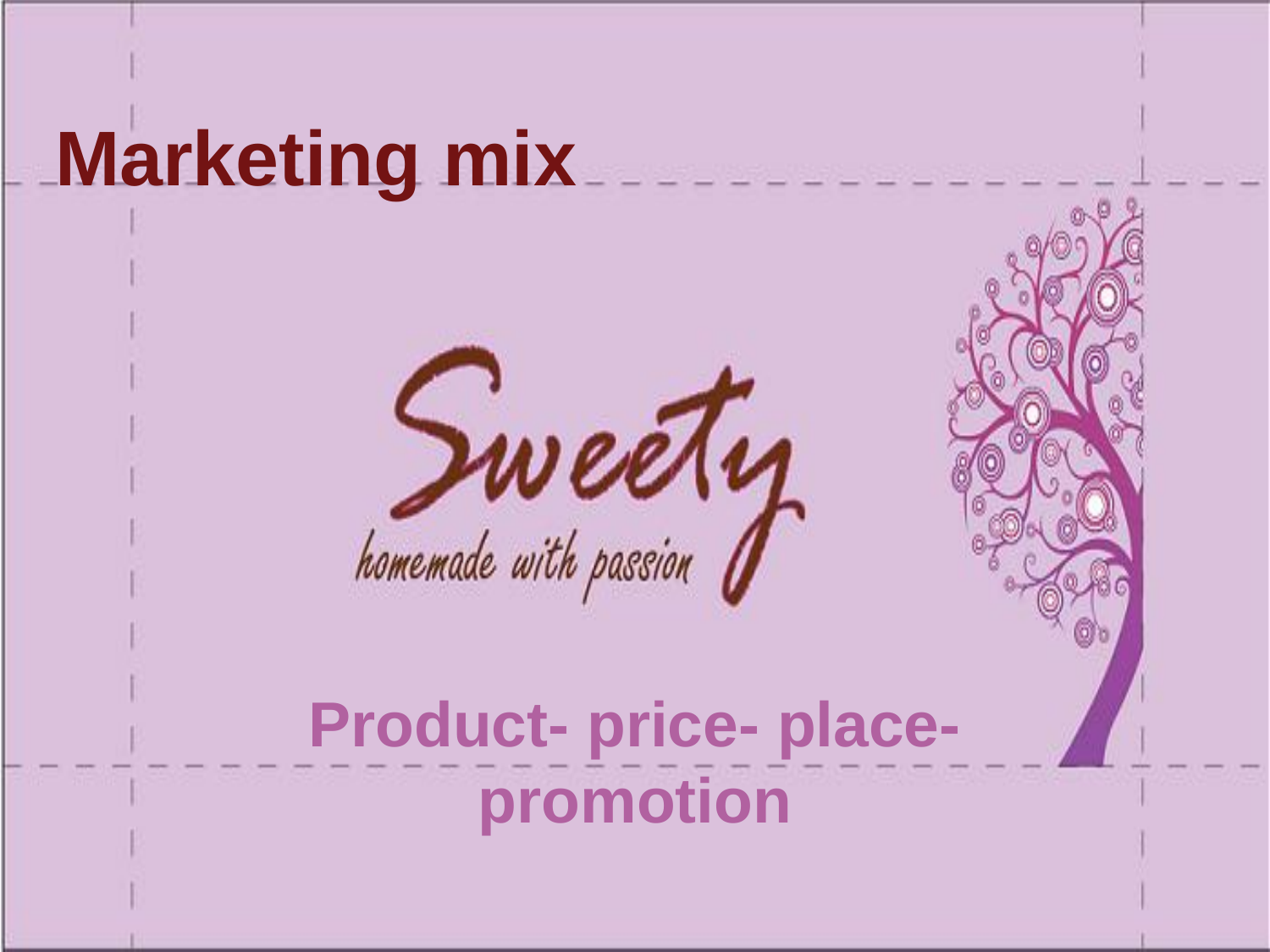

# Marketing mix
Product- price- place- promotion